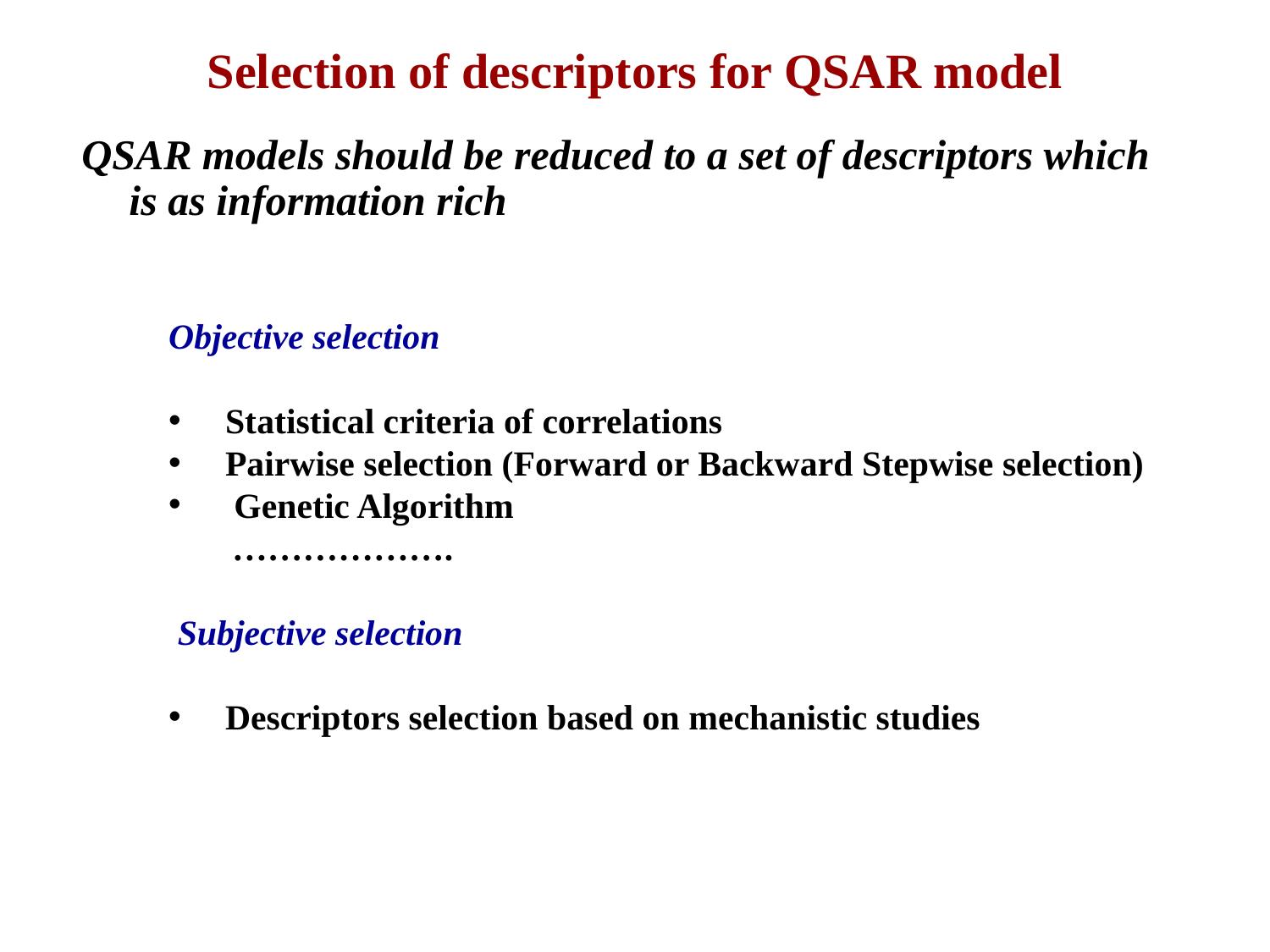

# Selection of descriptors for QSAR model
QSAR models should be reduced to a set of descriptors which is as information rich

Objective selection

 Statistical criteria of correlations
 Pairwise selection (Forward or Backward Stepwise selection)
  Genetic Algorithm
	……………….

 Subjective selection

 Descriptors selection based on mechanistic studies